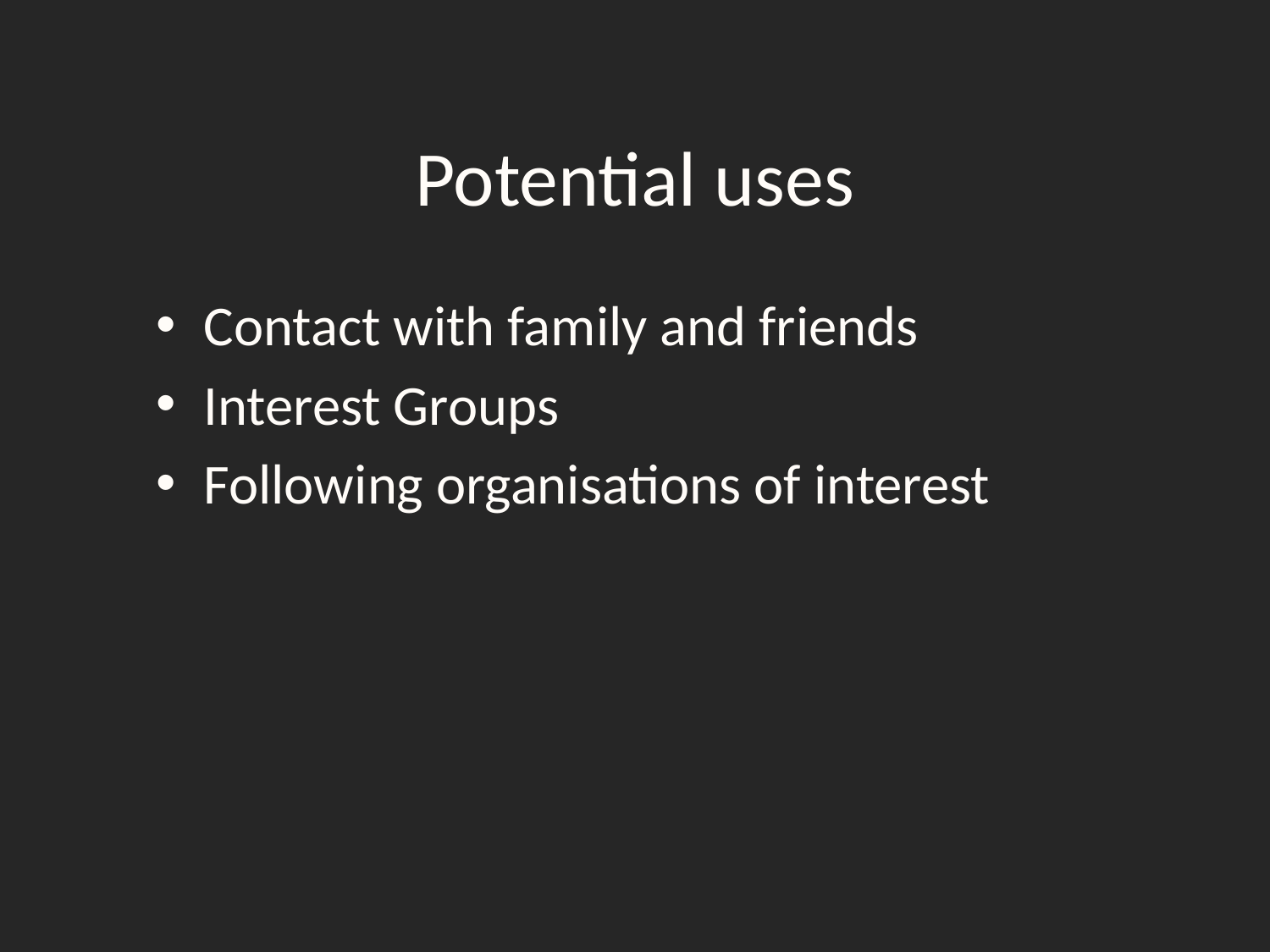

# Potential uses
Contact with family and friends
Interest Groups
Following organisations of interest